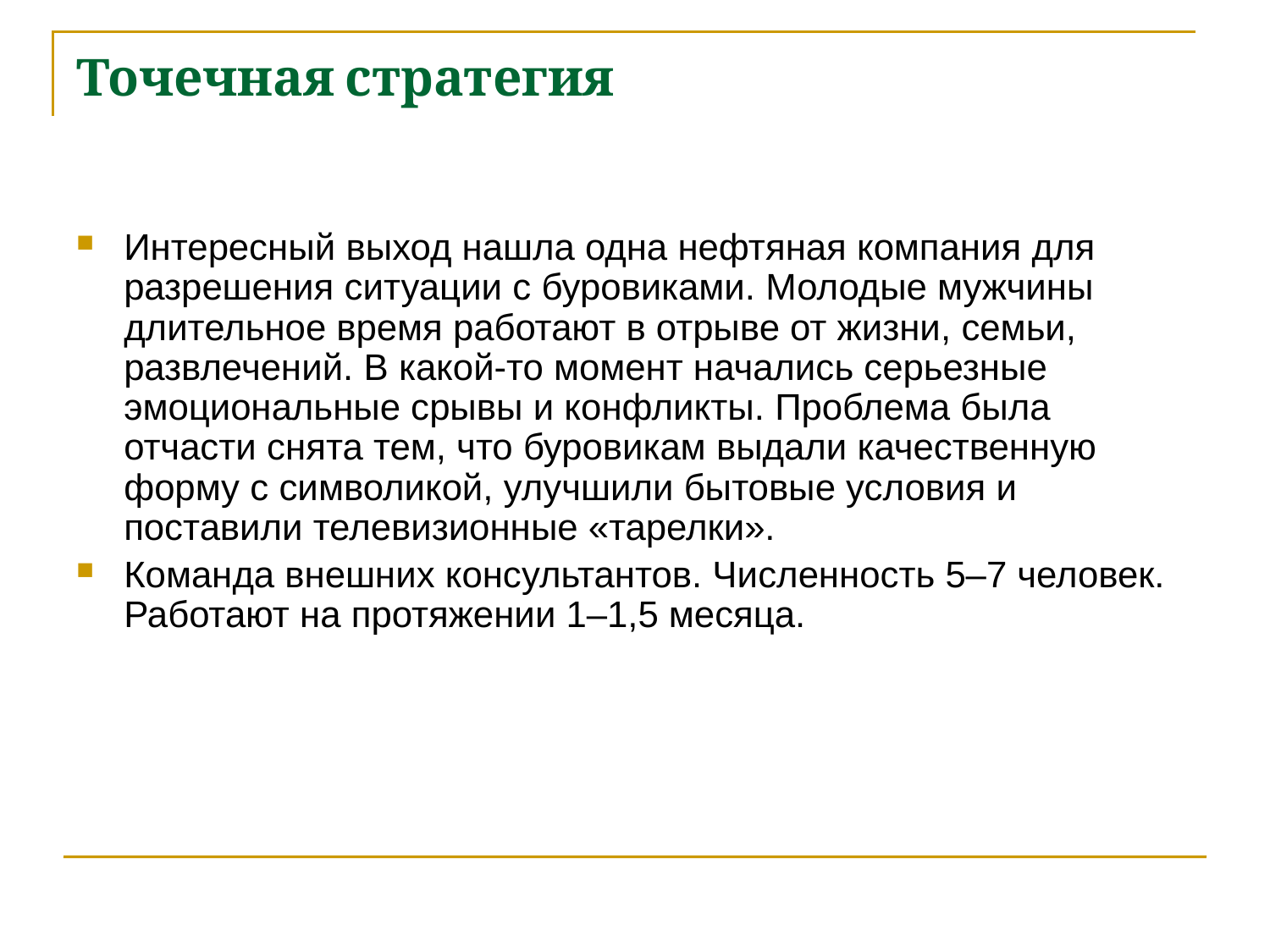

Точечная стратегия
Интересный выход нашла одна нефтяная компания для разрешения ситуации с буровиками. Молодые мужчины длительное время работают в отрыве от жизни, семьи, развлечений. В какой-то момент начались серьезные эмоциональные срывы и конфликты. Проблема была отчасти снята тем, что буровикам выдали качественную форму с символикой, улучшили бытовые условия и поставили телевизионные «тарелки».
Команда внешних консультантов. Численность 5–7 человек. Работают на протяжении 1–1,5 месяца.